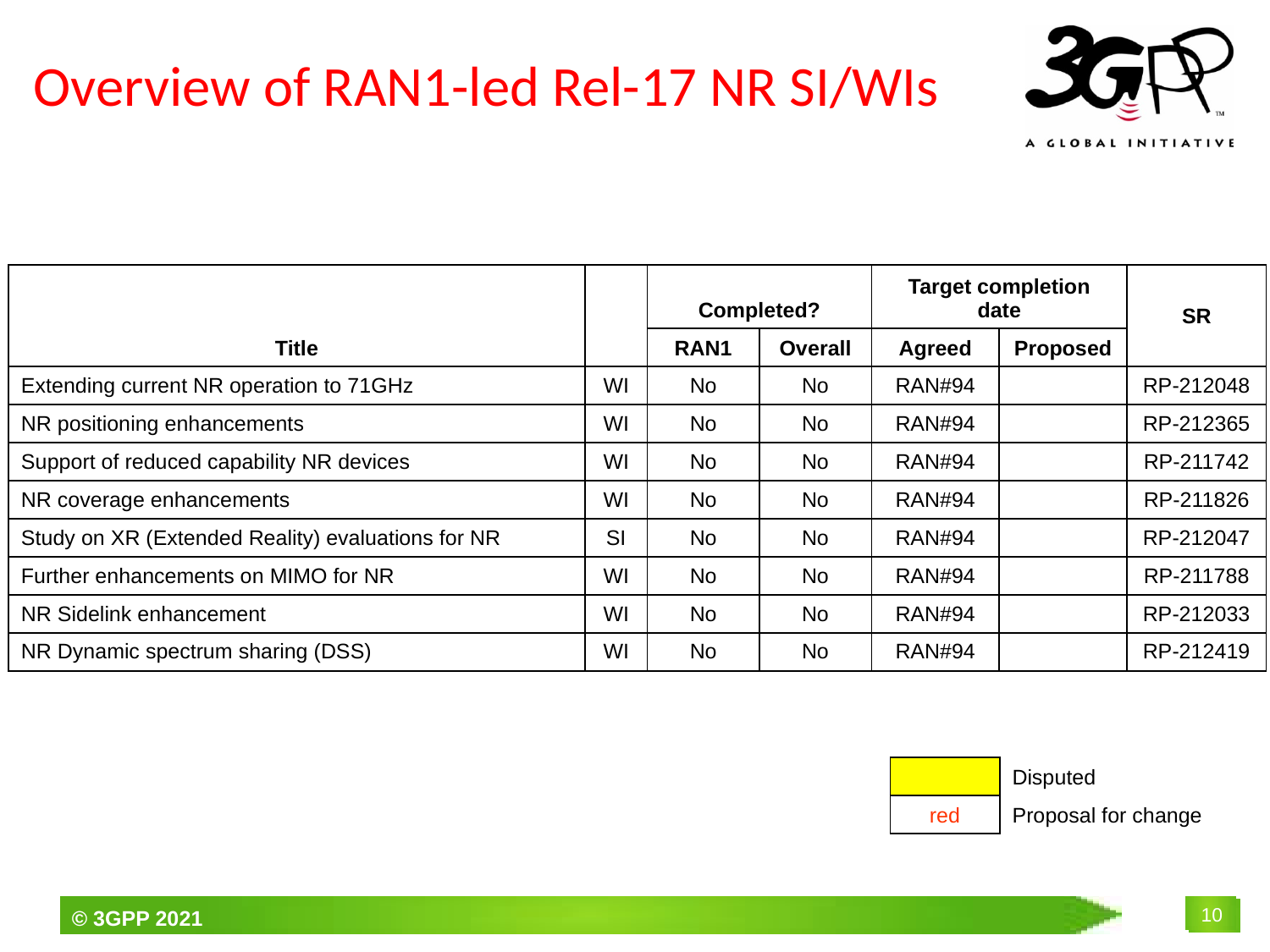

# Overview of RAN1-led Rel-17 NR SI/WIs
| Title |  | Completed? |  | Target completion date |  | SR |
| --- | --- | --- | --- | --- | --- | --- |
|  |  | RAN1 | Overall | Agreed | Proposed |  |
| Extending current NR operation to 71GHz | WI | No | No | RAN#94 |  | RP-212048 |
| NR positioning enhancements | WI | No | No | RAN#94 |  | RP-212365 |
| Support of reduced capability NR devices | WI | No | No | RAN#94 |  | RP-211742 |
| NR coverage enhancements | WI | No | No | RAN#94 |  | RP-211826 |
| Study on XR (Extended Reality) evaluations for NR | SI | No | No | RAN#94 |  | RP-212047 |
| Further enhancements on MIMO for NR | WI | No | No | RAN#94 |  | RP-211788 |
| NR Sidelink enhancement | WI | No | No | RAN#94 |  | RP-212033 |
| NR Dynamic spectrum sharing (DSS) | WI | No | No | RAN#94 |  | RP-212419 |
|  | Disputed |
| --- | --- |
| red | Proposal for change |